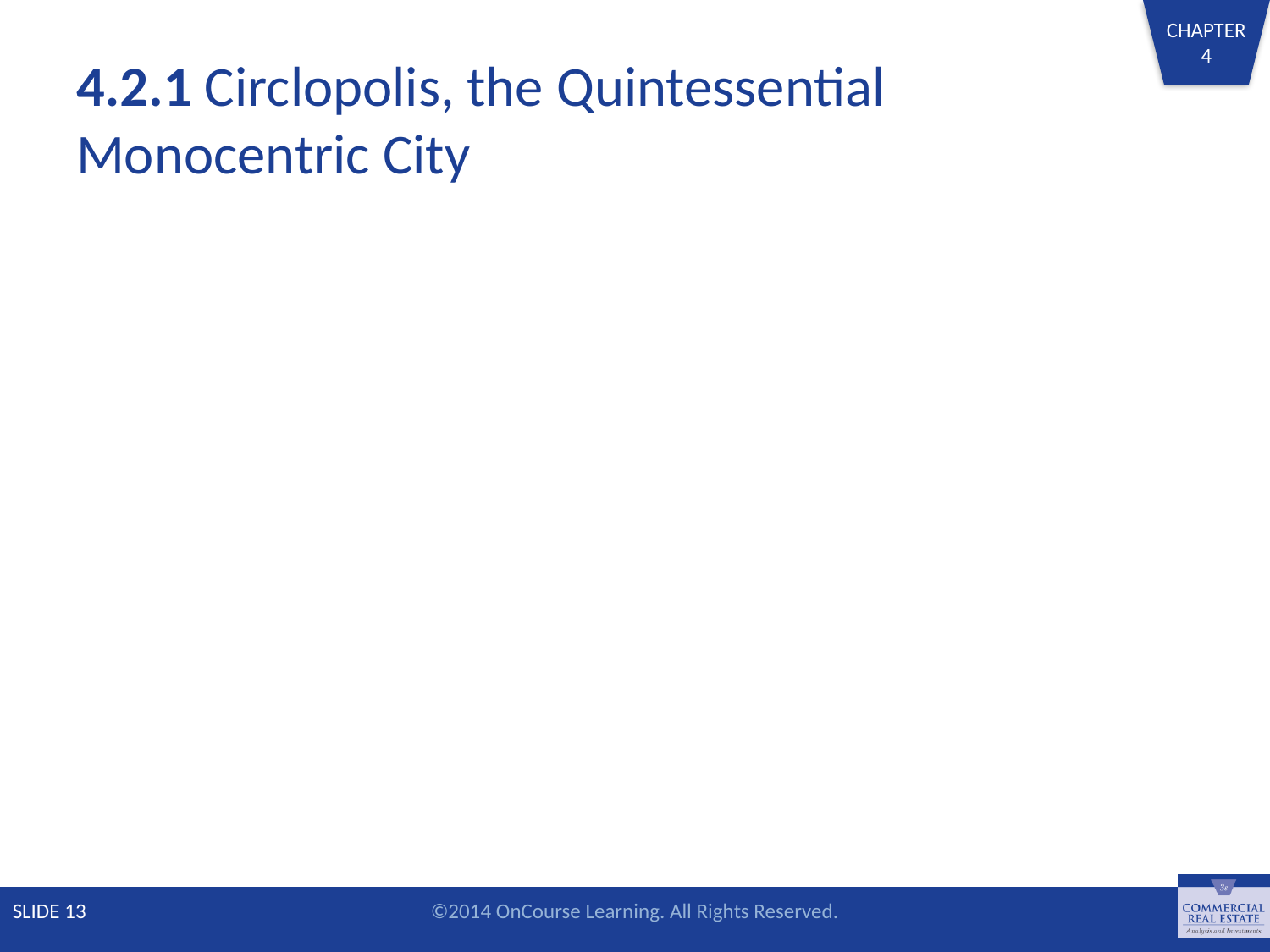

# 4.2.1 Circlopolis, the Quintessential Monocentric City

SLIDE 13